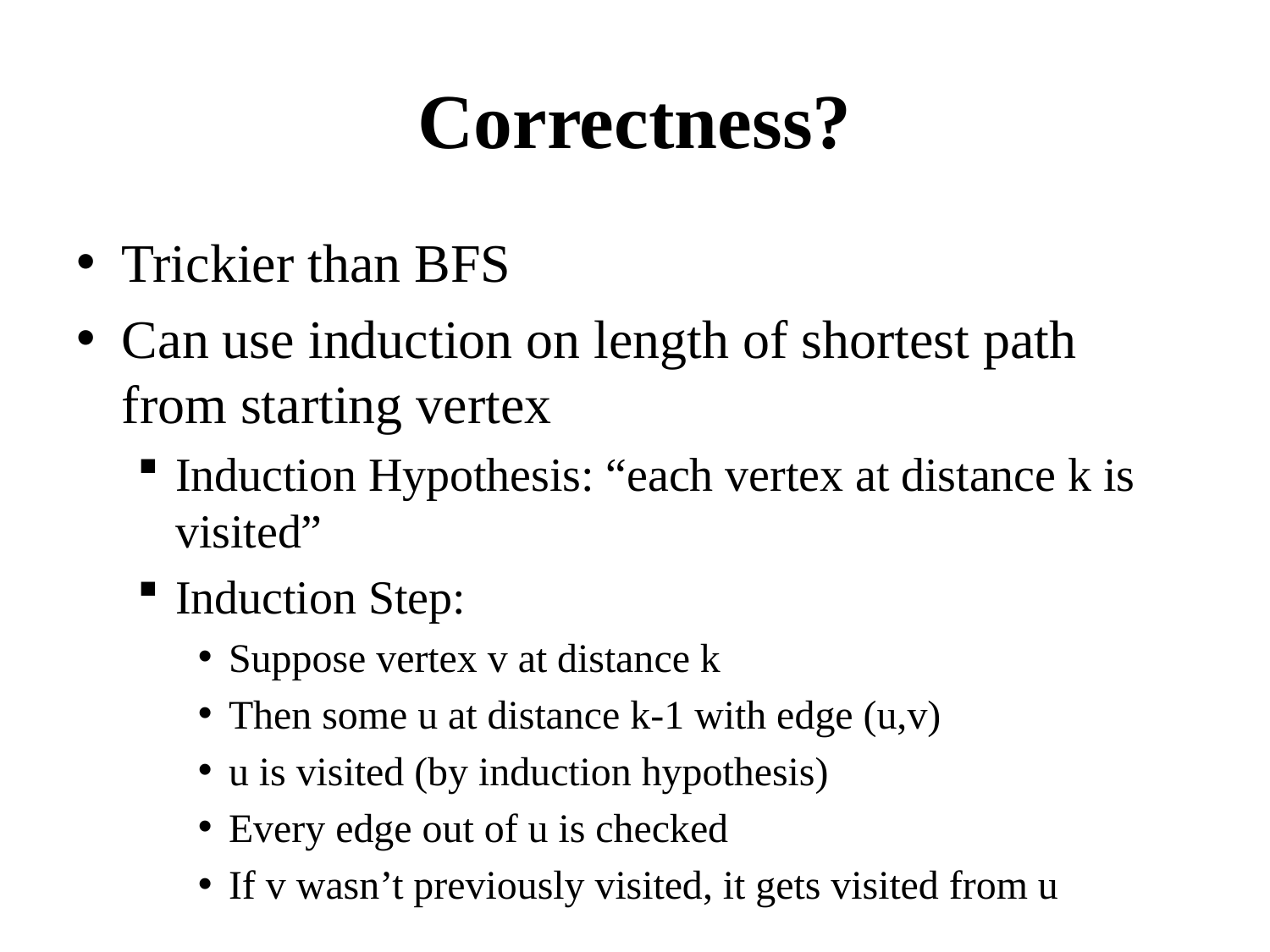

# Correctness?
Trickier than BFS
Can use induction on length of shortest path from starting vertex
Induction Hypothesis: “each vertex at distance k is visited”
Induction Step:
Suppose vertex v at distance k
Then some u at distance k-1 with edge (u,v)
u is visited (by induction hypothesis)
Every edge out of u is checked
If v wasn’t previously visited, it gets visited from u